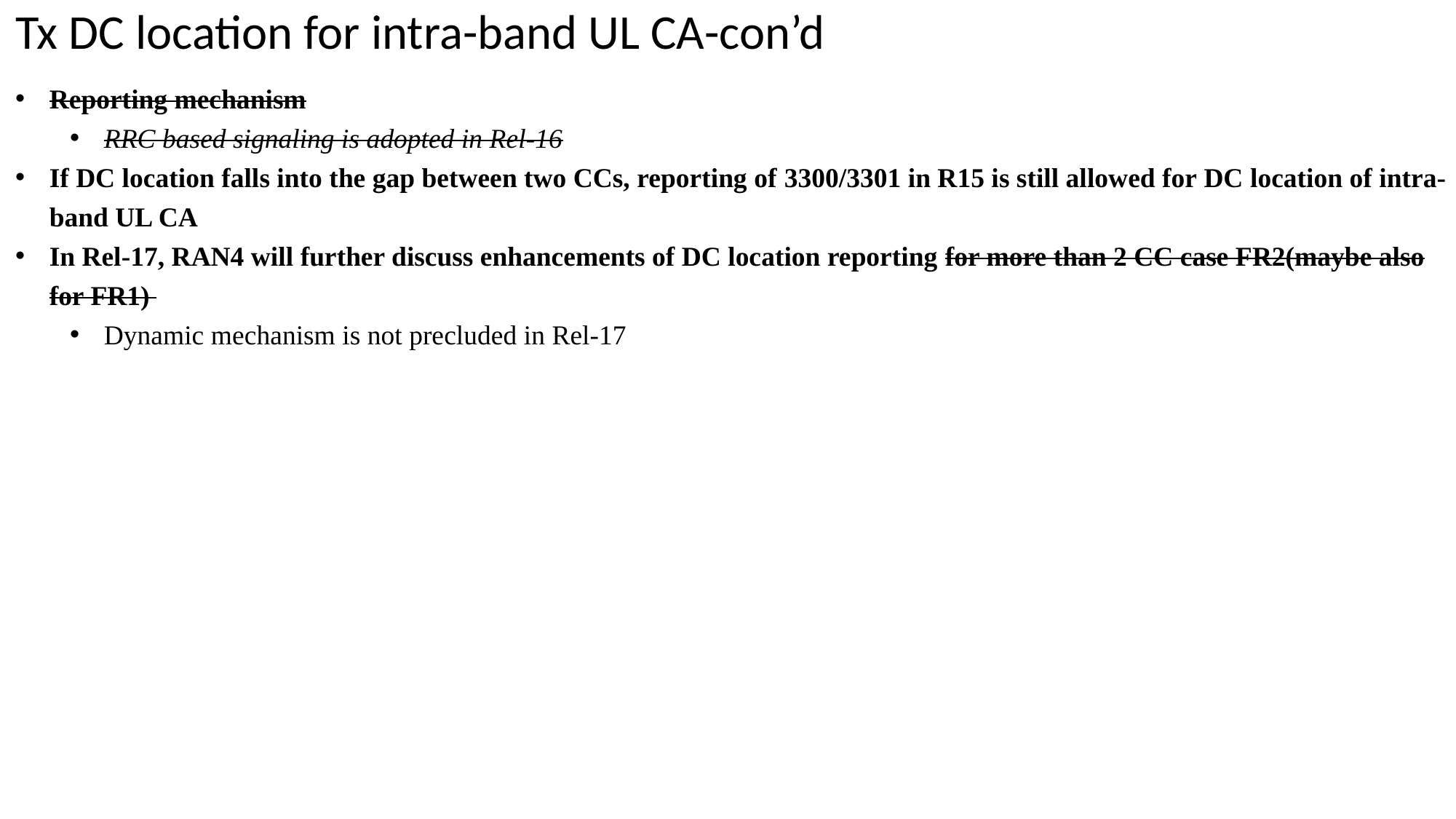

Tx DC location for intra-band UL CA-con’d
Reporting mechanism
RRC based signaling is adopted in Rel-16
If DC location falls into the gap between two CCs, reporting of 3300/3301 in R15 is still allowed for DC location of intra-band UL CA
In Rel-17, RAN4 will further discuss enhancements of DC location reporting for more than 2 CC case FR2(maybe also for FR1)
Dynamic mechanism is not precluded in Rel-17